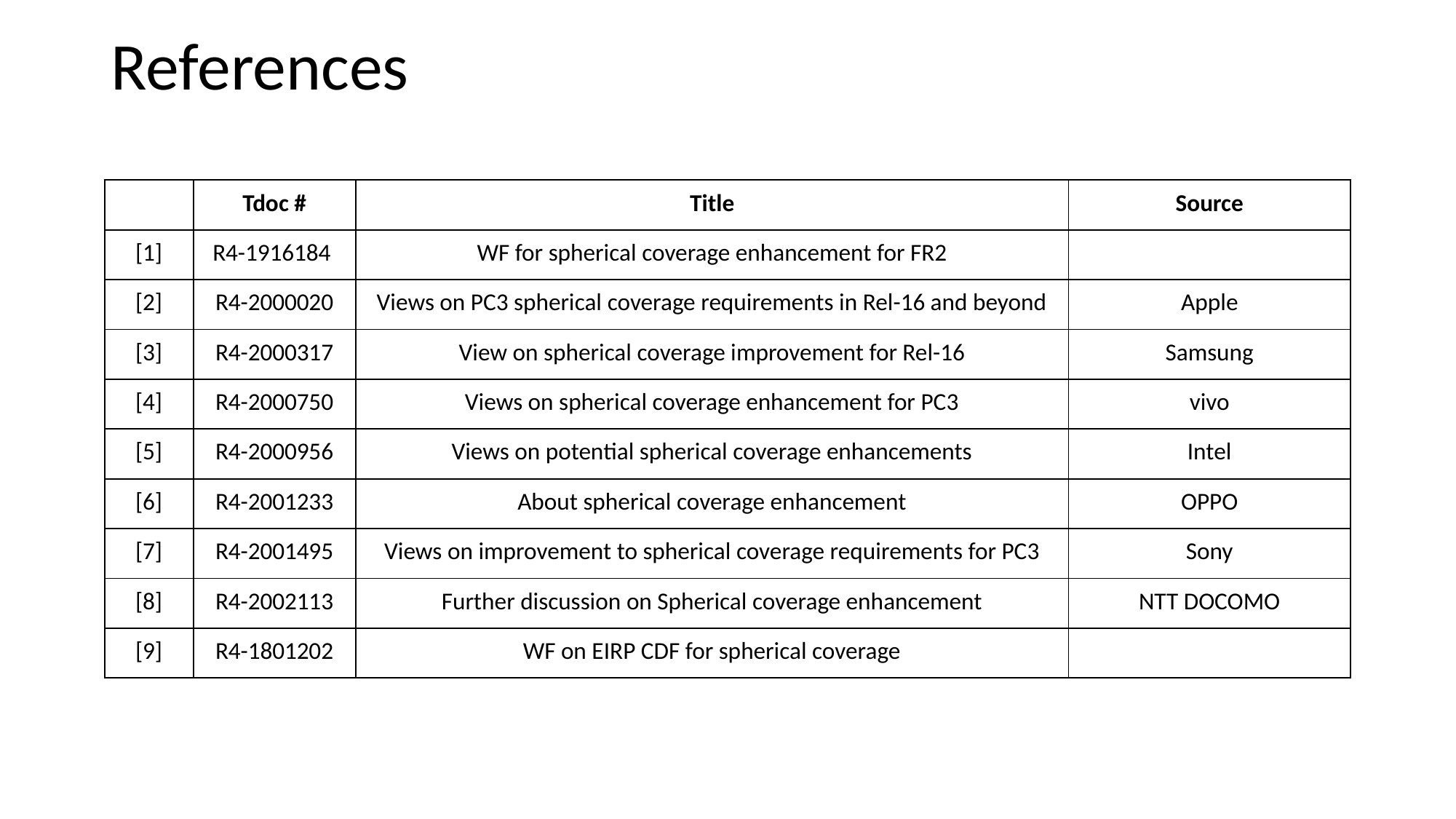

References
|  | Tdoc # | Title | Source |
| --- | --- | --- | --- |
| [1] | R4-1916184 | WF for spherical coverage enhancement for FR2 |  |
| [2] | R4-2000020 | Views on PC3 spherical coverage requirements in Rel-16 and beyond | Apple |
| [3] | R4-2000317 | View on spherical coverage improvement for Rel-16 | Samsung |
| [4] | R4-2000750 | Views on spherical coverage enhancement for PC3 | vivo |
| [5] | R4-2000956 | Views on potential spherical coverage enhancements | Intel |
| [6] | R4-2001233 | About spherical coverage enhancement | OPPO |
| [7] | R4-2001495 | Views on improvement to spherical coverage requirements for PC3 | Sony |
| [8] | R4-2002113 | Further discussion on Spherical coverage enhancement | NTT DOCOMO |
| [9] | R4-1801202 | WF on EIRP CDF for spherical coverage |  |